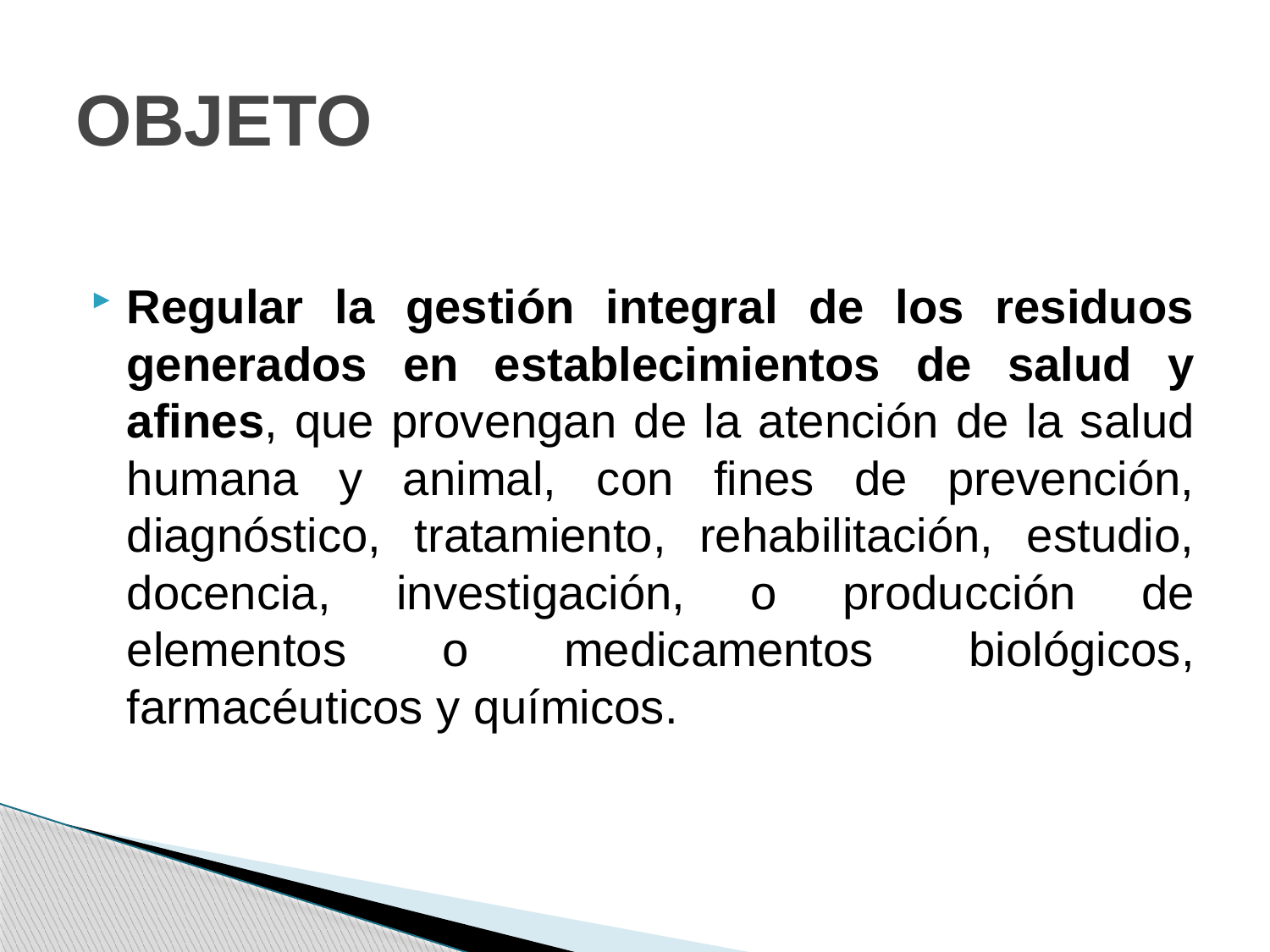

# OBJETO

Regular la gestión integral de los residuos generados en establecimientos de salud y afines, que provengan de la atención de la salud humana y animal, con fines de prevención, diagnóstico, tratamiento, rehabilitación, estudio, docencia, investigación, o producción de elementos o medicamentos biológicos, farmacéuticos y químicos.